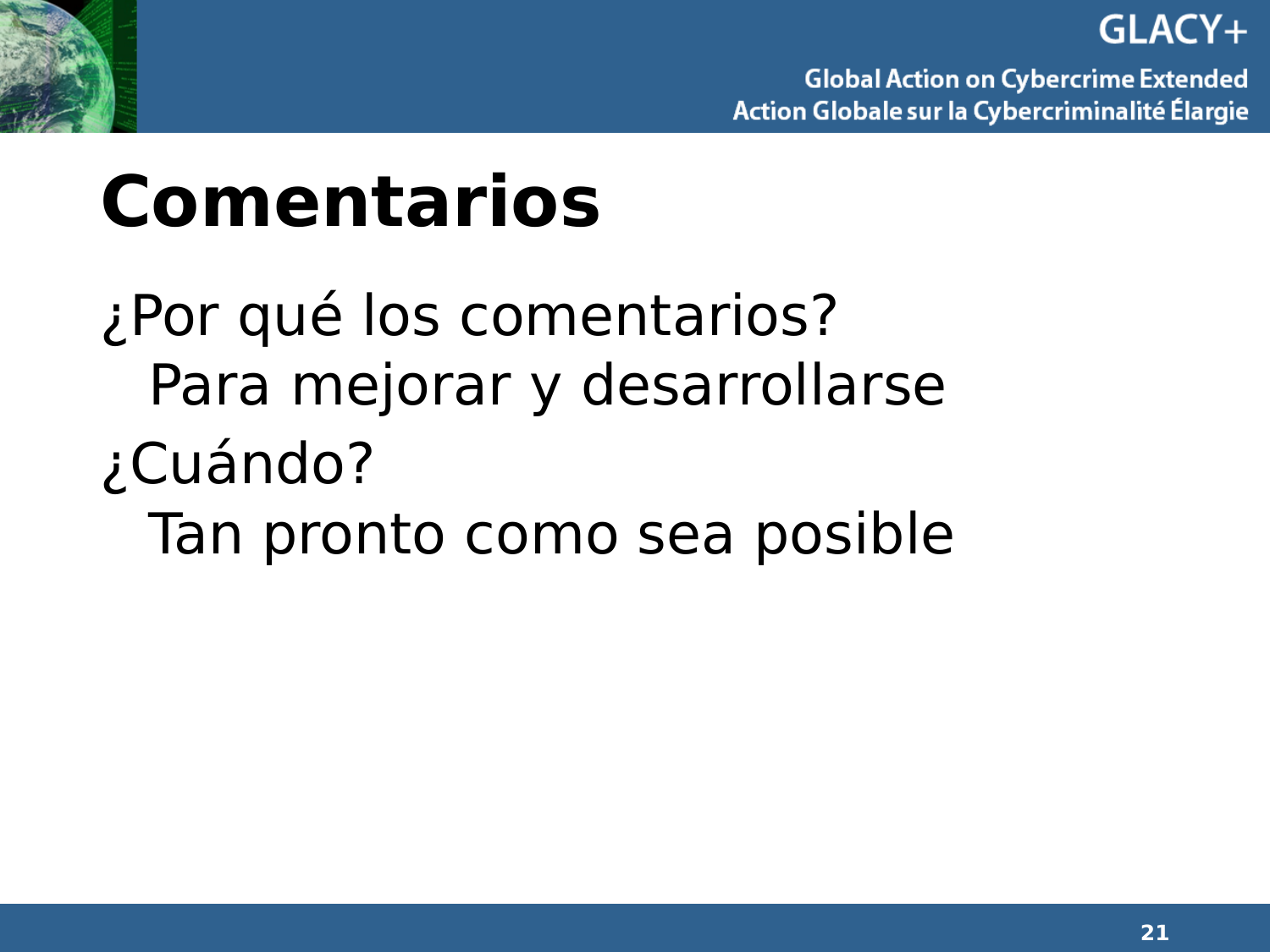

# Comentarios
¿Por qué los comentarios?
Para mejorar y desarrollarse
¿Cuándo?
Tan pronto como sea posible
21